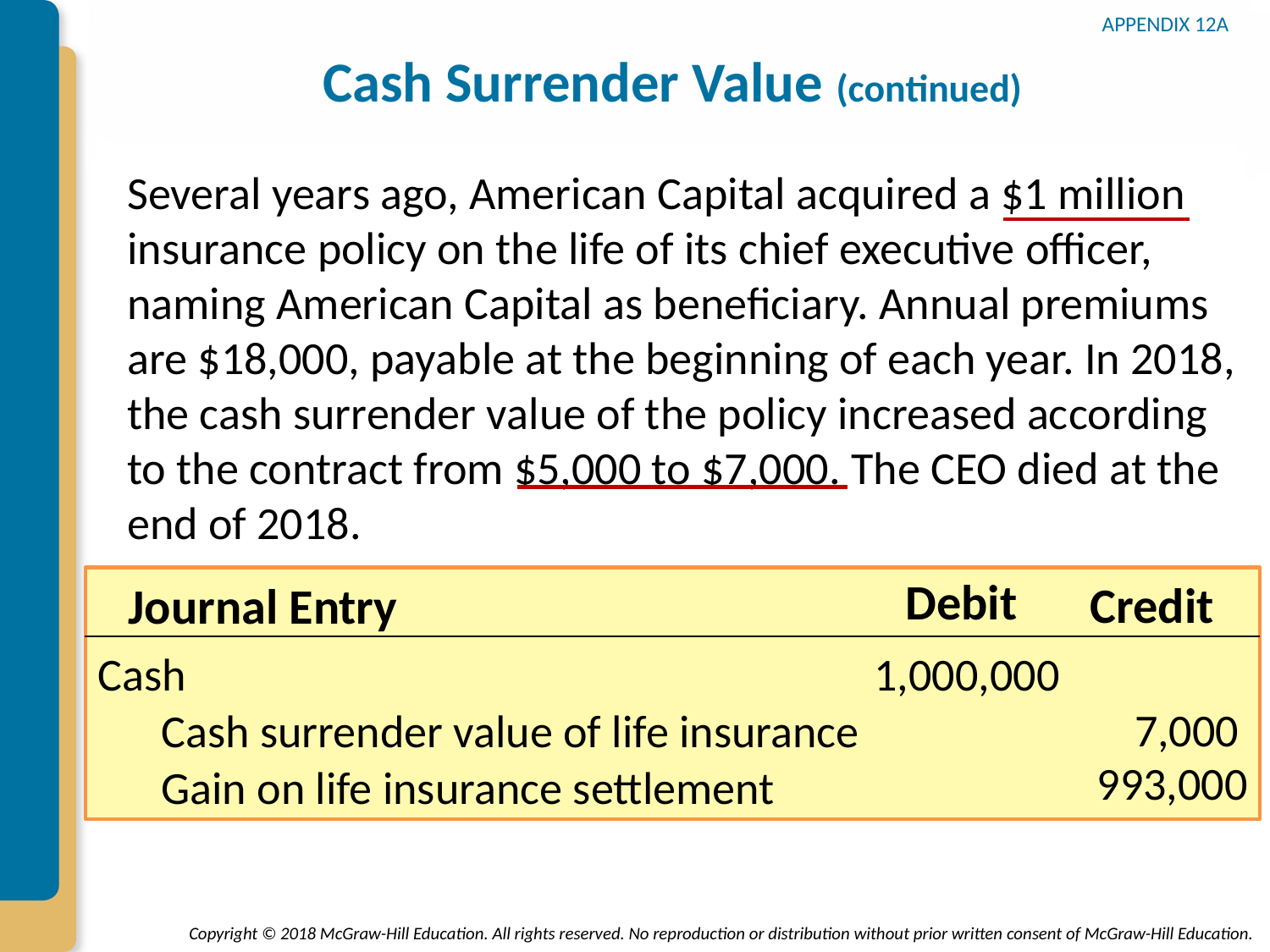

APPENDIX 12A
# Cash Surrender Value (continued)
Several years ago, American Capital acquired a $1 million insurance policy on the life of its chief executive officer, naming American Capital as beneficiary. Annual premiums are $18,000, payable at the beginning of each year. In 2018, the cash surrender value of the policy increased according to the contract from $5,000 to $7,000. The CEO died at the end of 2018.
Debit

Credit
Journal Entry
Cash
1,000,000
7,000
Cash surrender value of life insurance
993,000
Gain on life insurance settlement